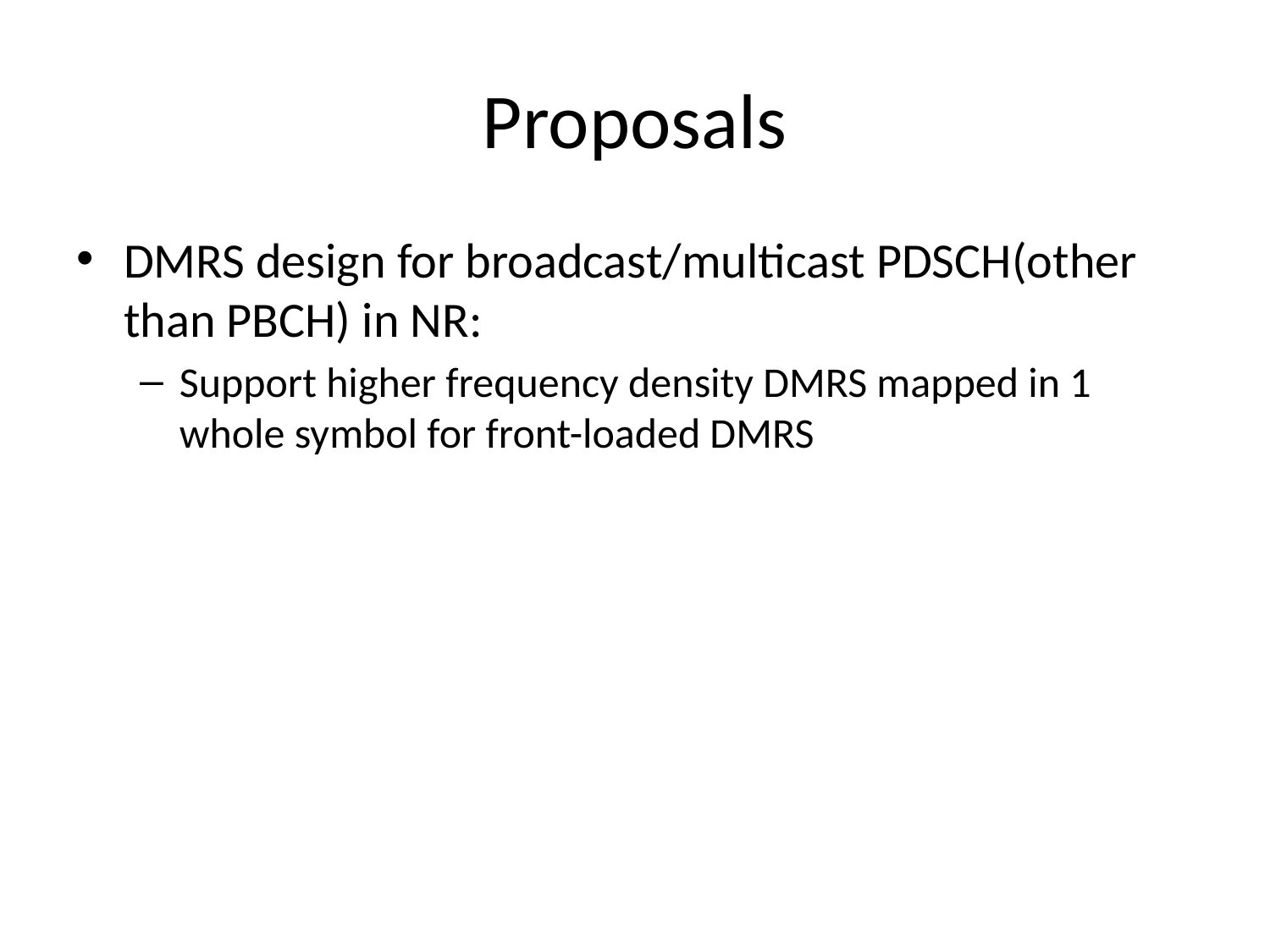

# Proposals
DMRS design for broadcast/multicast PDSCH(other than PBCH) in NR:
Support higher frequency density DMRS mapped in 1 whole symbol for front-loaded DMRS